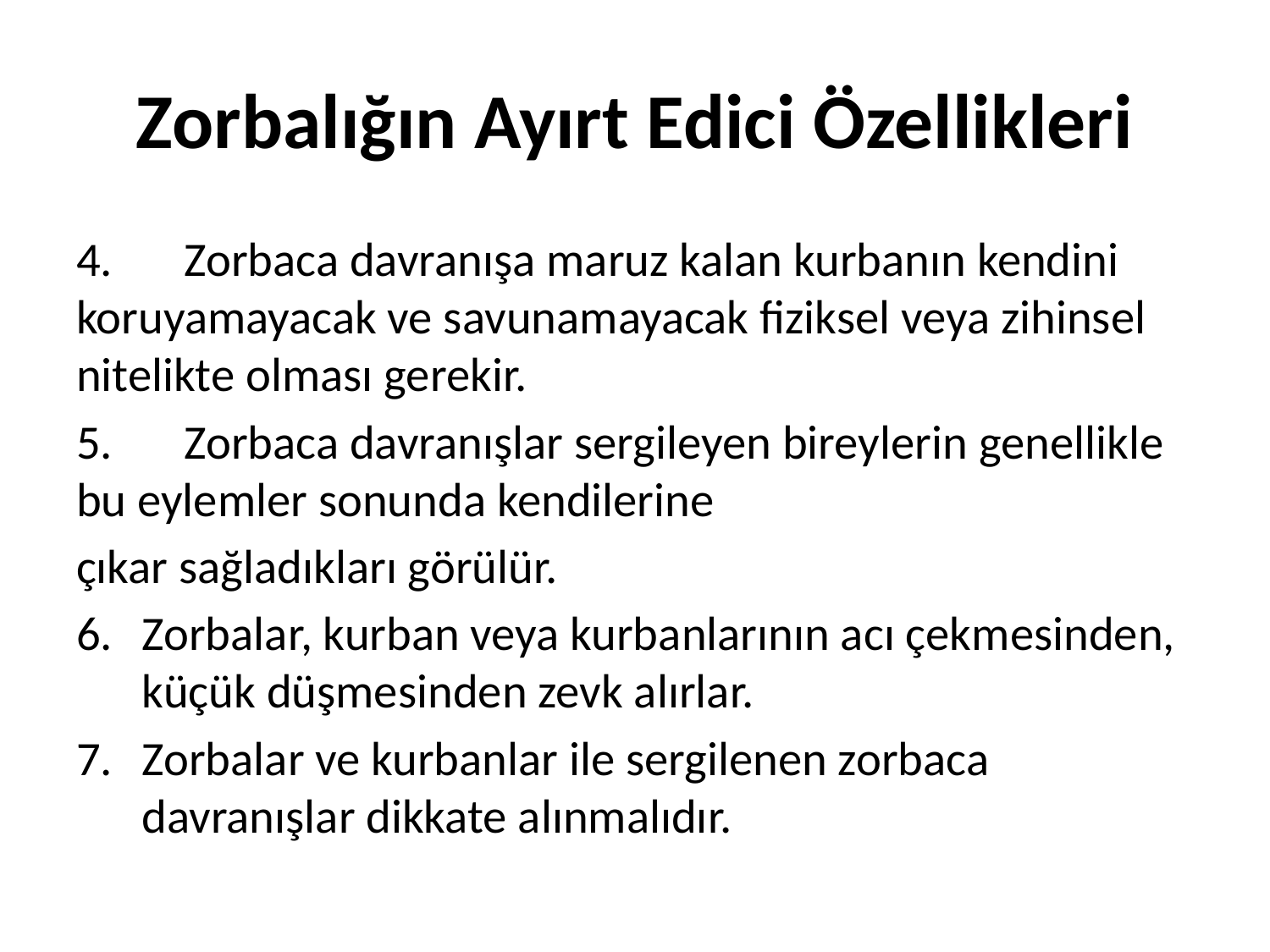

# Zorbalığın Ayırt Edici Özellikleri
4.	Zorbaca davranışa maruz kalan kurbanın kendini koruyamayacak ve savunamayacak fiziksel veya zihinsel nitelikte olması gerekir.
5.	Zorbaca davranışlar sergileyen bireylerin genellikle bu eylemler sonunda kendilerine
çıkar sağladıkları görülür.
Zorbalar, kurban veya kurbanlarının acı çekmesinden, küçük düşmesinden zevk alırlar.
Zorbalar ve kurbanlar ile sergilenen zorbaca davranışlar dikkate alınmalıdır.